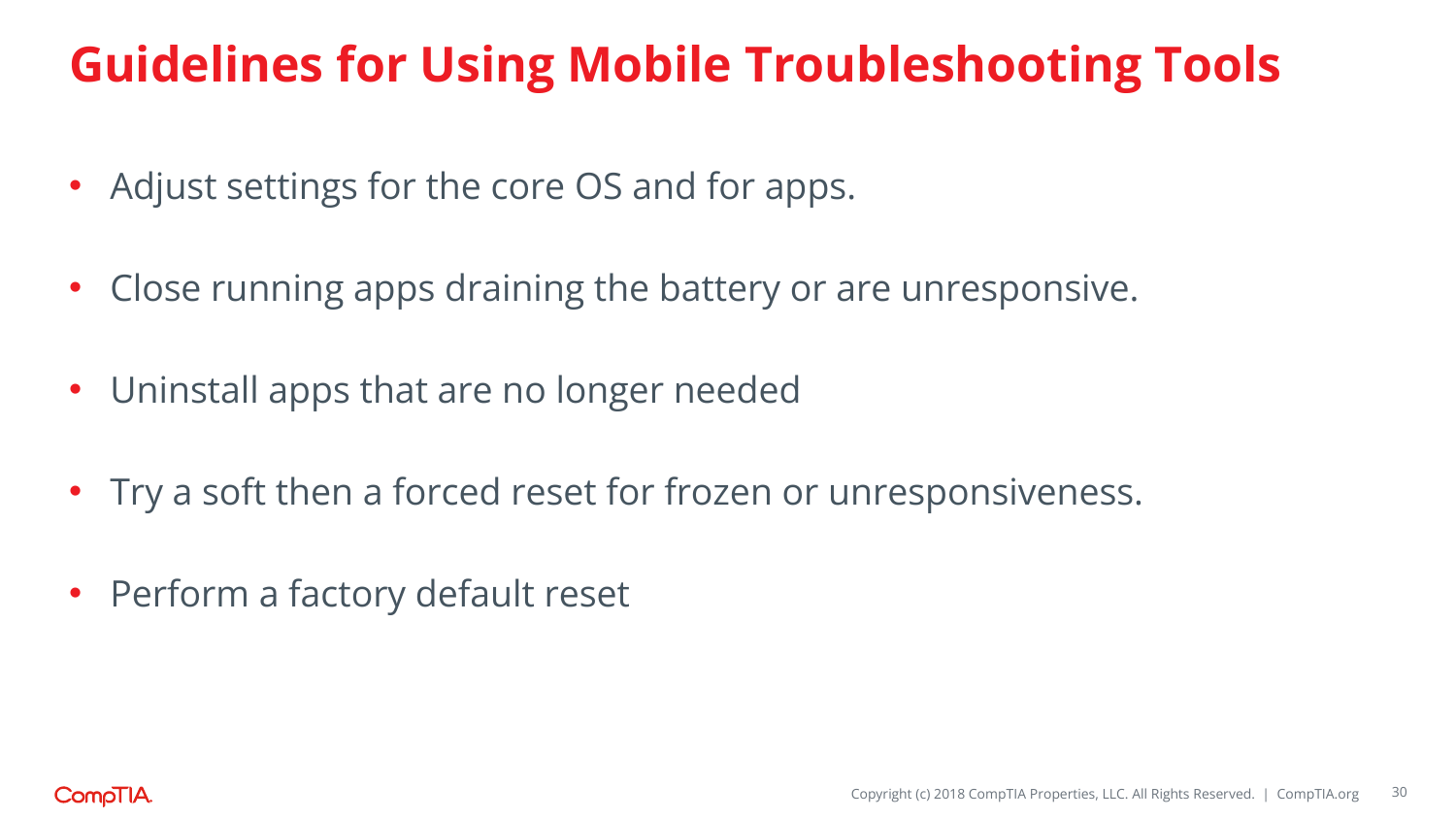

# Guidelines for Using Mobile Troubleshooting Tools
Adjust settings for the core OS and for apps.

Close running apps draining the battery or are unresponsive.

Uninstall apps that are no longer needed

Try a soft then a forced reset for frozen or unresponsiveness.

Perform a factory default reset
30